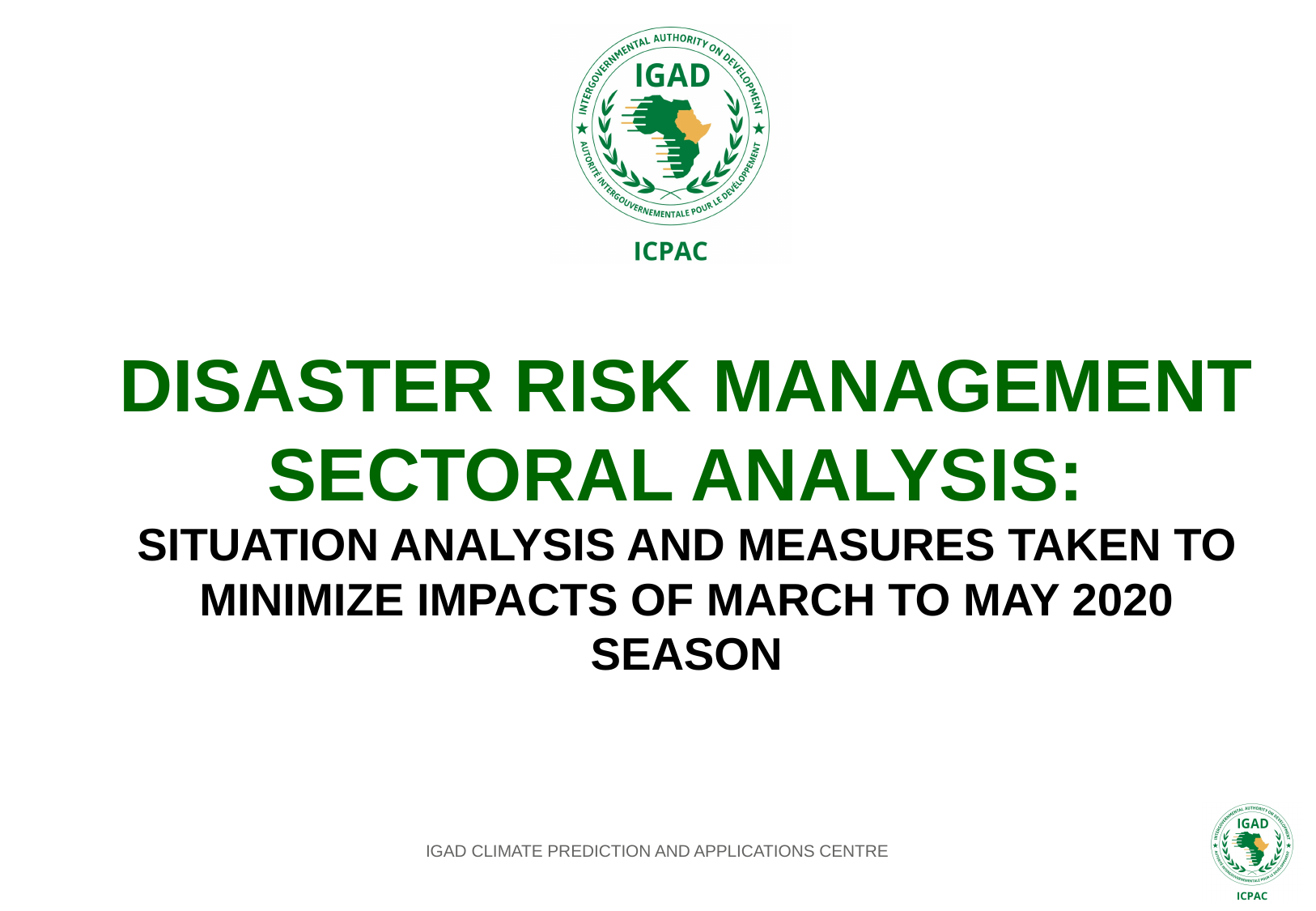

# Disaster Risk Management Sectoral analysis: situation analysis and measures taken to MINIMIZE impacts of March to May 2020 season
IGAD CLIMATE PREDICTION AND APPLICATIONS CENTRE